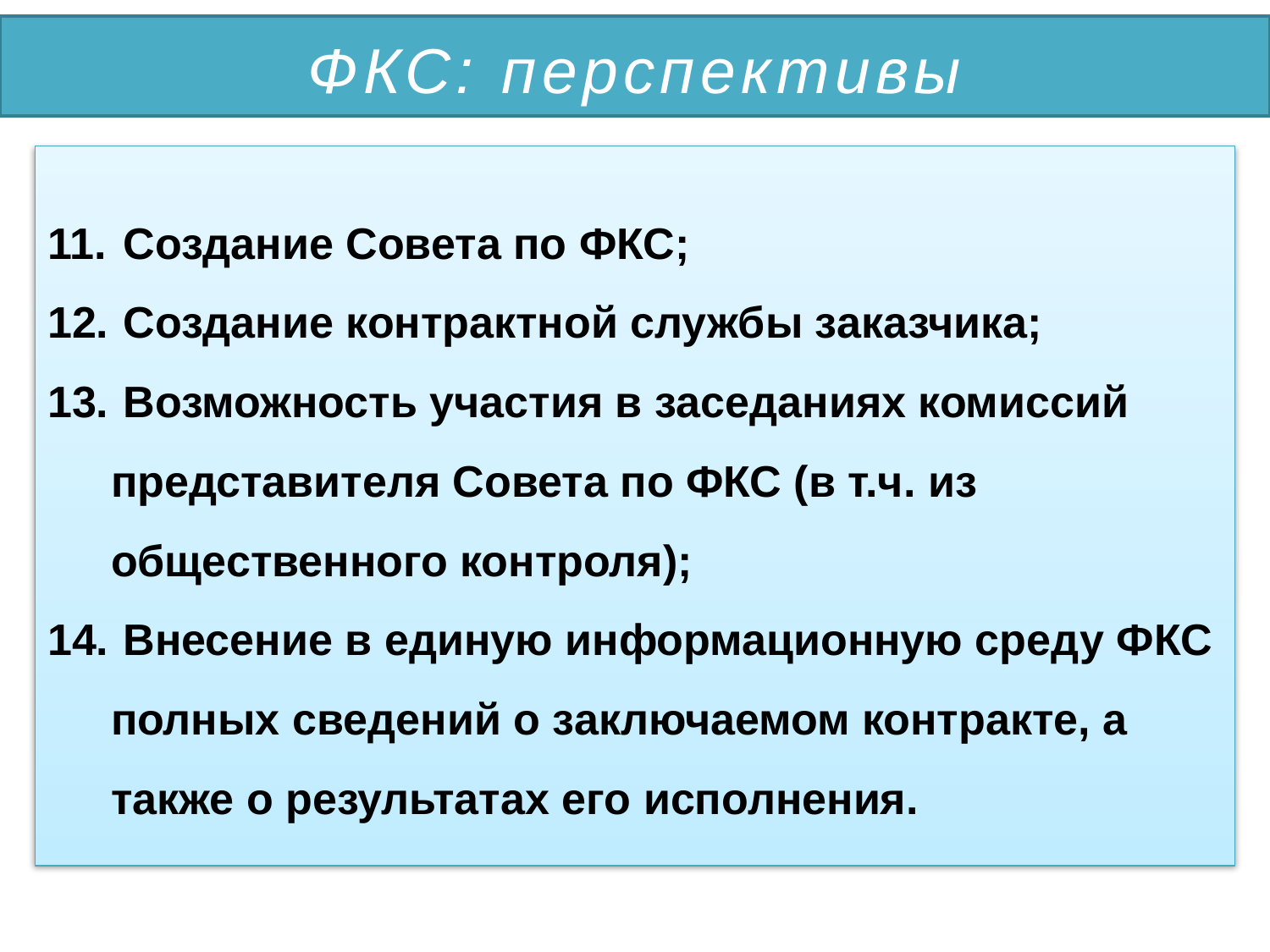

ФКС: перспективы
 Создание Совета по ФКС;
 Создание контрактной службы заказчика;
 Возможность участия в заседаниях комиссий представителя Совета по ФКС (в т.ч. из общественного контроля);
 Внесение в единую информационную среду ФКС полных сведений о заключаемом контракте, а также о результатах его исполнения.